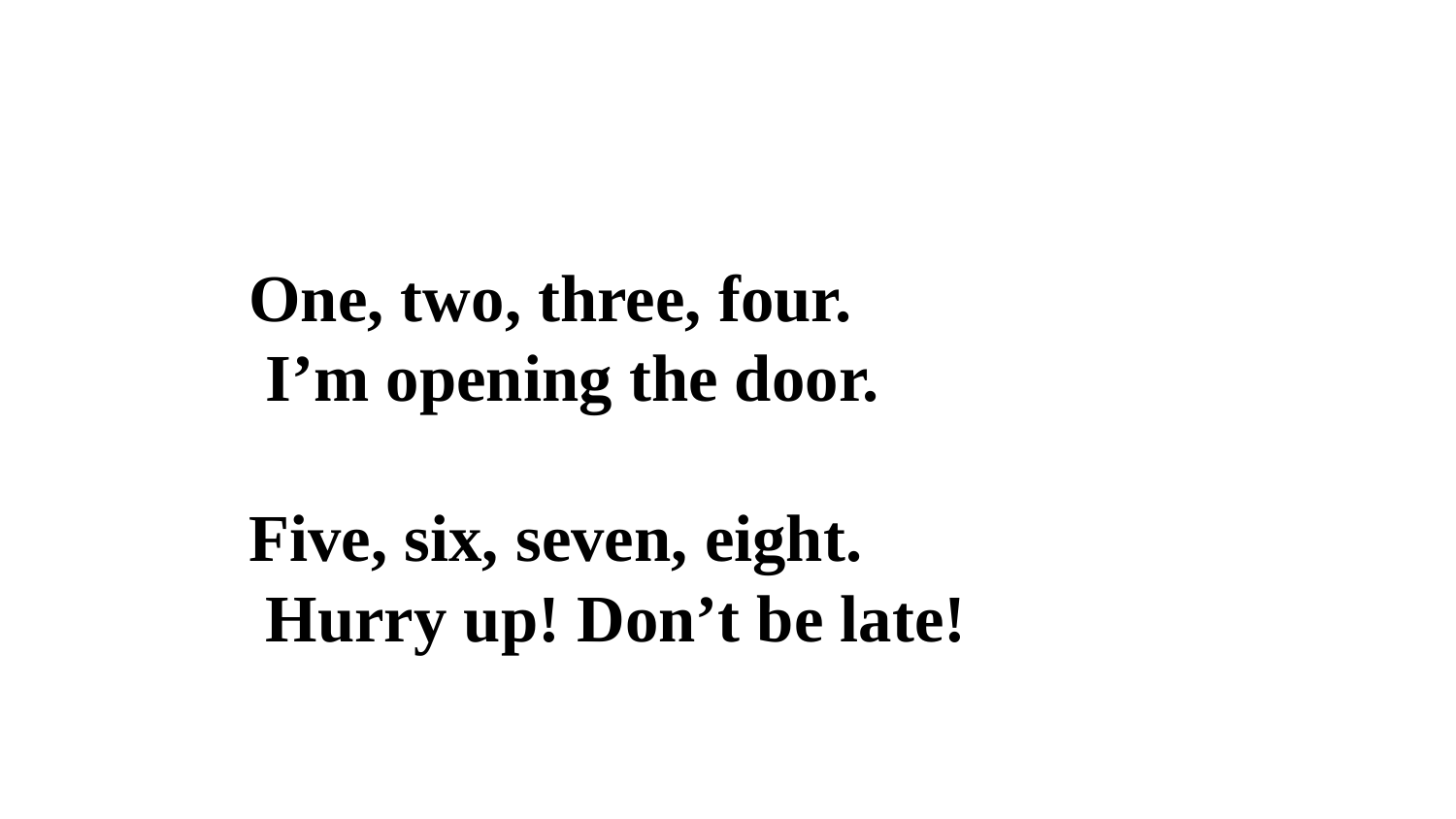

One, two, three, four.
 I’m opening the door.

Five, six, seven, eight.
 Hurry up! Don’t be late!